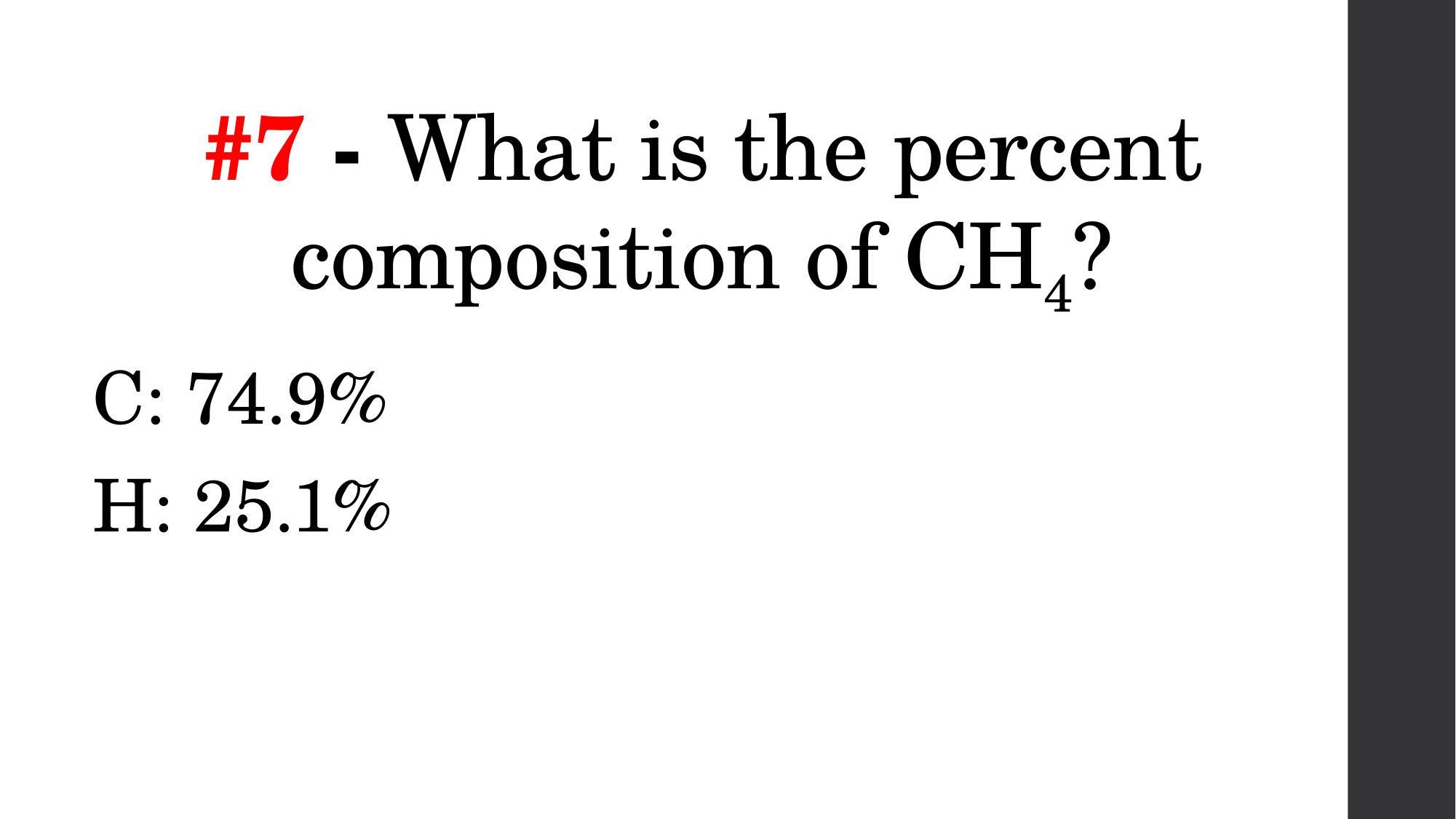

# #7 - What is the percent composition of CH4?
C: 74.9%
H: 25.1%